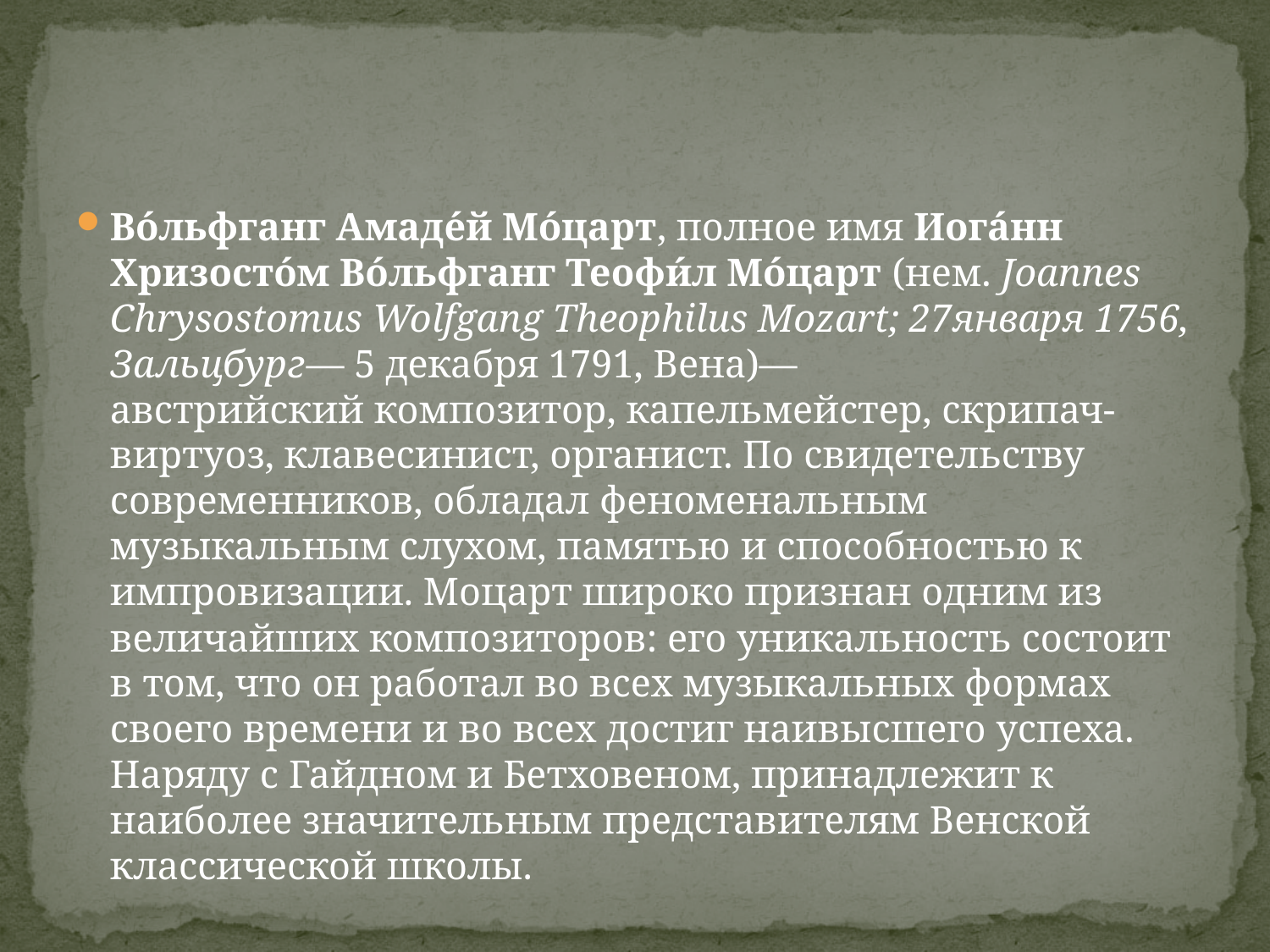

#
Во́льфганг Амаде́й Мо́царт, полное имя Иога́нн Хризосто́м Во́льфганг Теофи́л Мо́царт (нем. Joannes Chrysostomus Wolfgang Theophilus Mozart; 27января 1756, Зальцбург— 5 декабря 1791, Вена)— австрийский композитор, капельмейстер, скрипач-виртуоз, клавесинист, органист. По свидетельству современников, обладал феноменальным музыкальным слухом, памятью и способностью к импровизации. Моцарт широко признан одним из величайших композиторов: его уникальность состоит в том, что он работал во всех музыкальных формах своего времени и во всех достиг наивысшего успеха. Наряду с Гайдном и Бетховеном, принадлежит к наиболее значительным представителям Венской классической школы.